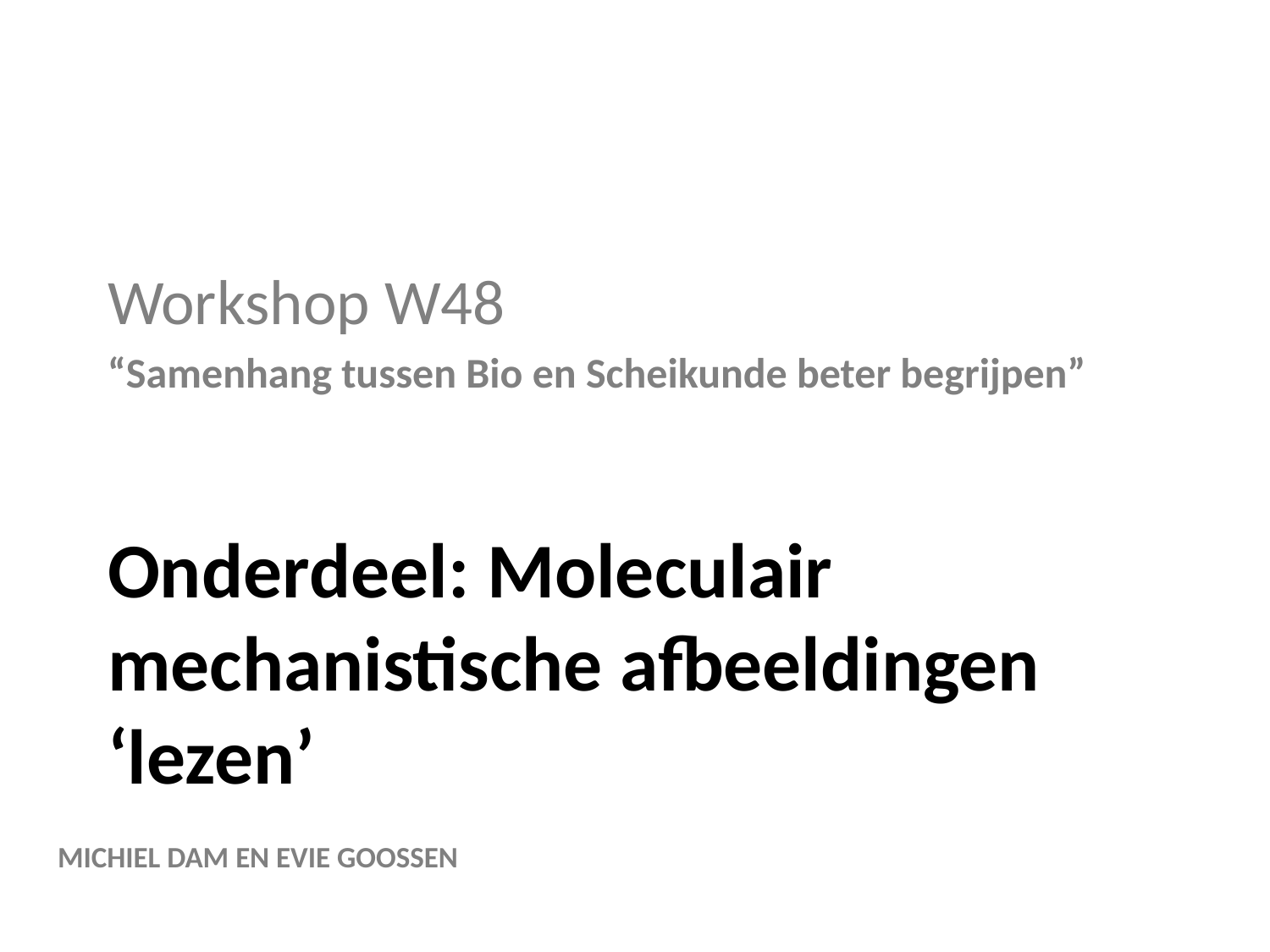

Workshop W48
“Samenhang tussen Bio en Scheikunde beter begrijpen”

Onderdeel: Moleculair mechanistische afbeeldingen ‘lezen’
# Michiel Dam en evie Goossen